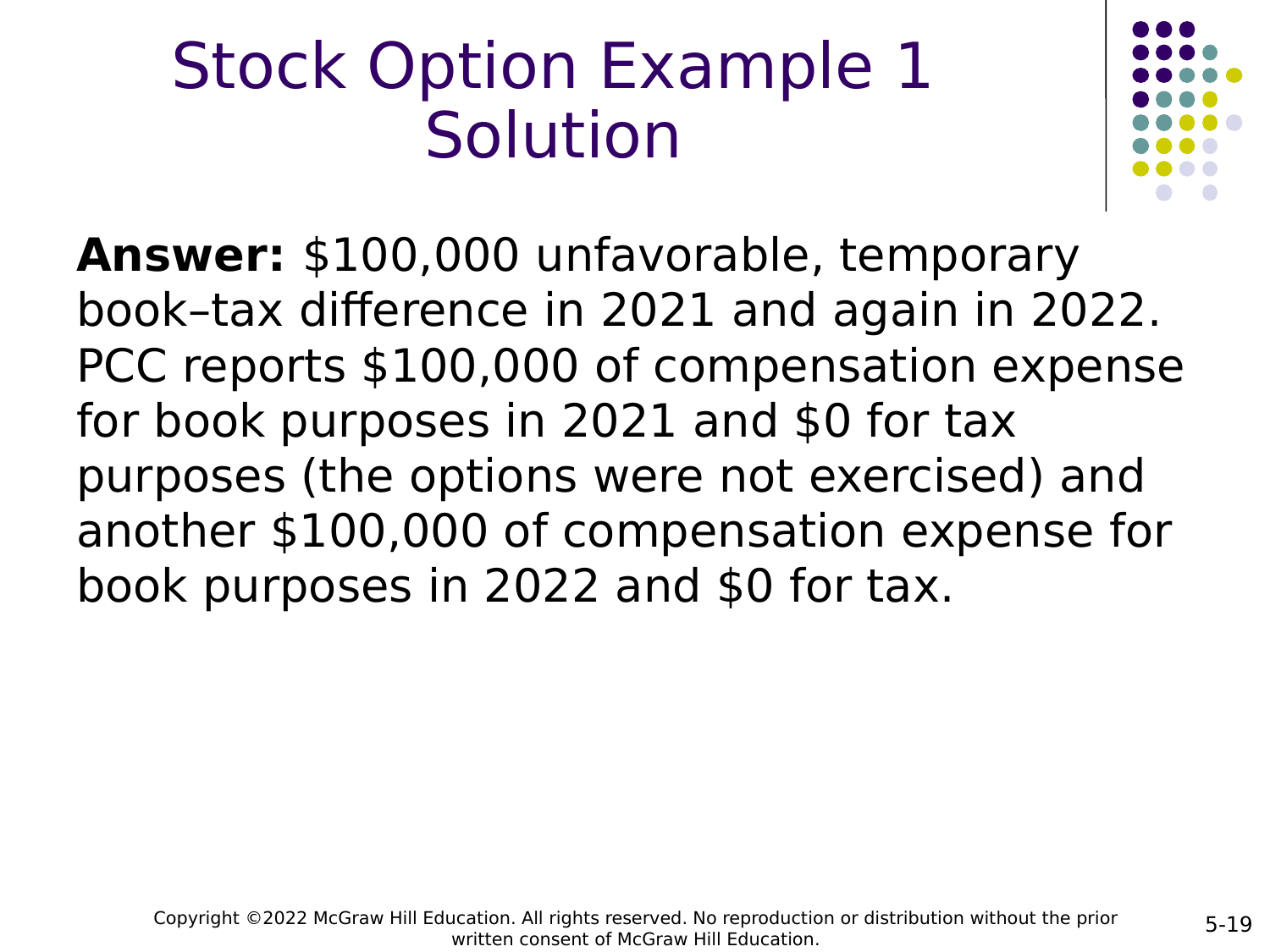

# Stock Option Example 1 Solution
Answer: $100,000 unfavorable, temporary book–tax difference in 2021 and again in 2022. PCC reports $100,000 of compensation expense for book purposes in 2021 and $0 for tax purposes (the options were not exercised) and another $100,000 of compensation expense for book purposes in 2022 and $0 for tax.
5-19